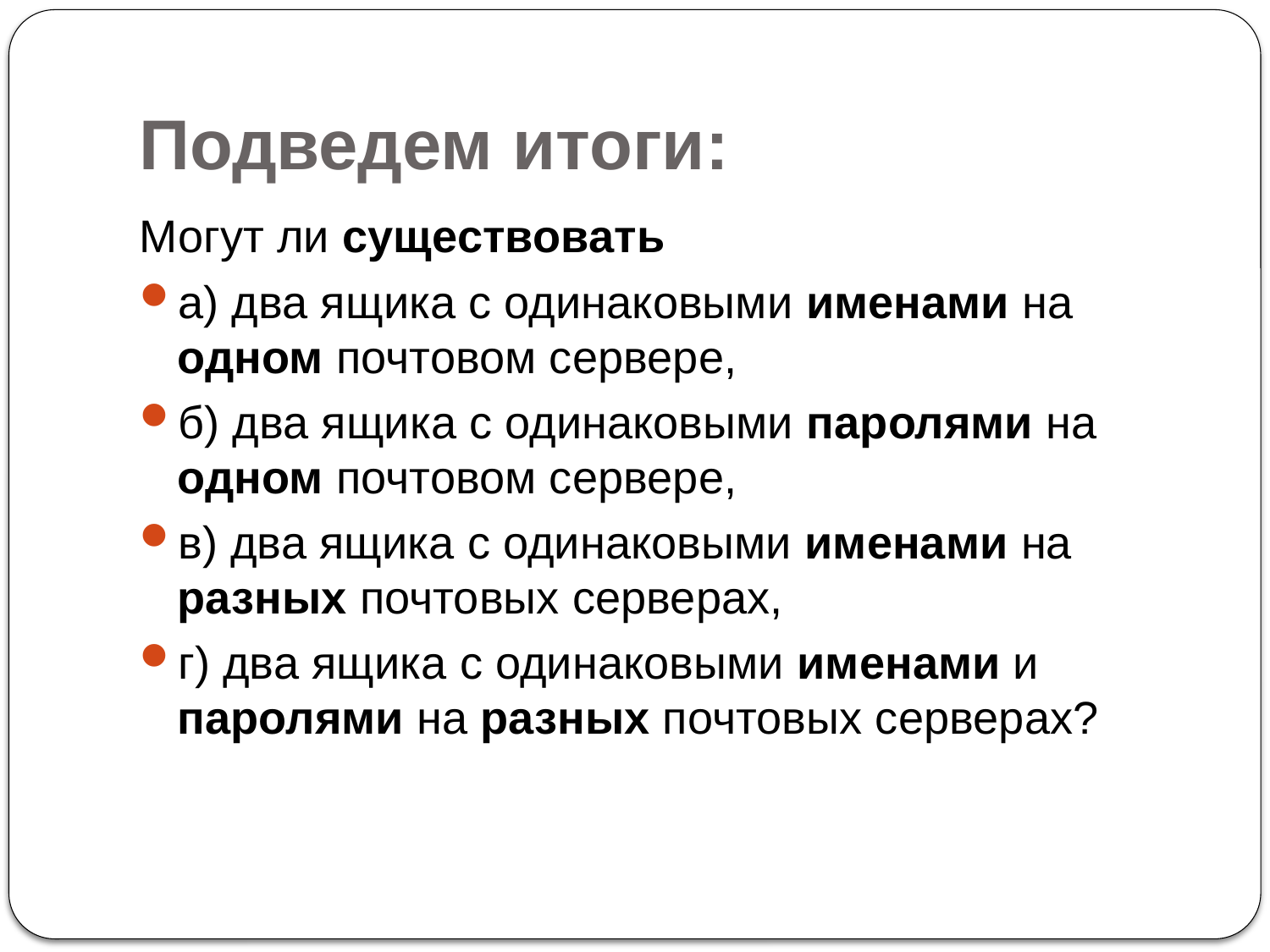

# Подведем итоги:
Могут ли существовать
а) два ящика с одинаковыми именами на одном почтовом сервере,
б) два ящика с одинаковыми паролями на одном почтовом сервере,
в) два ящика с одинаковыми именами на разных почтовых серверах,
г) два ящика с одинаковыми именами и паролями на разных почтовых серверах?